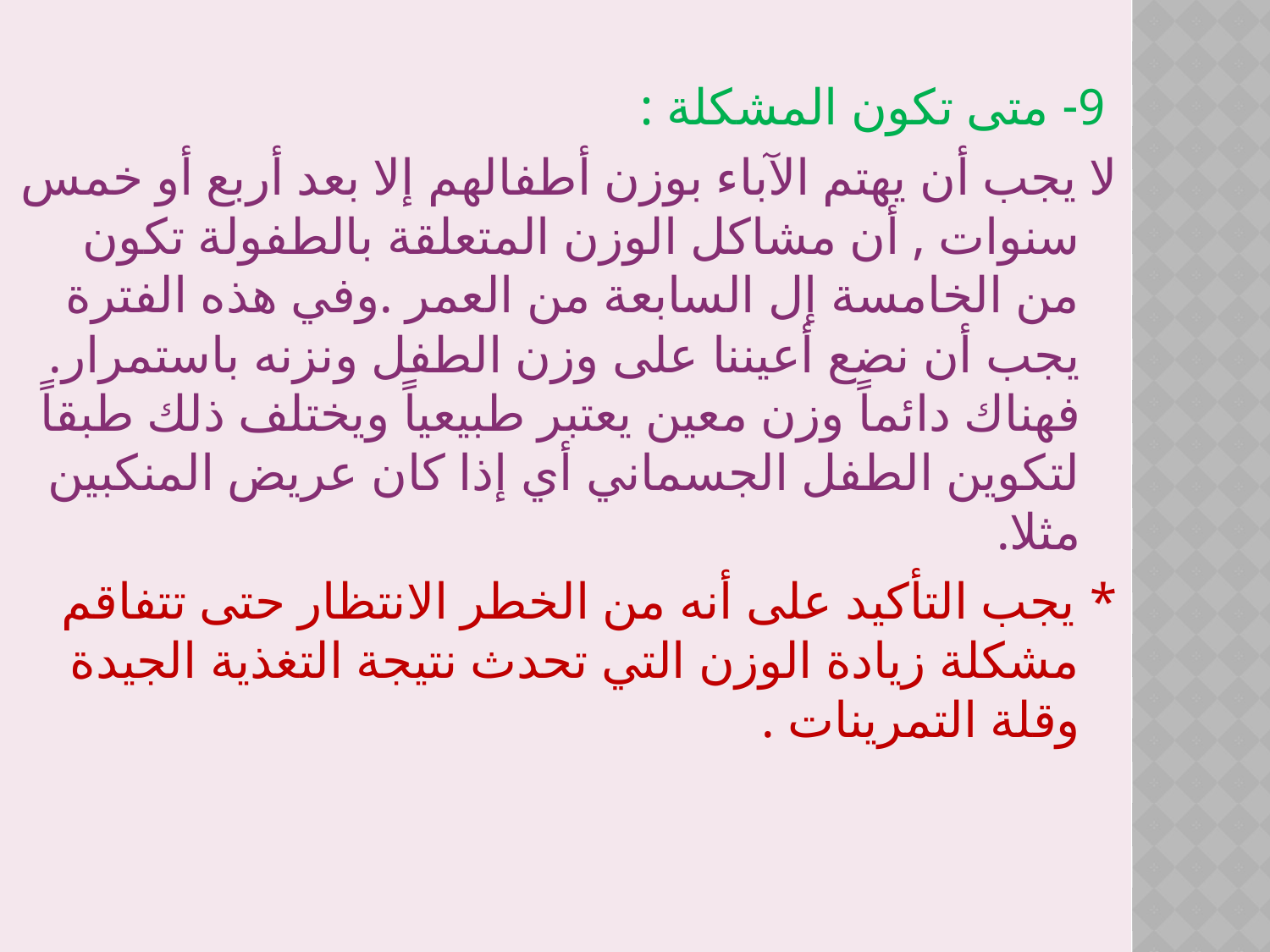

9- متى تكون المشكلة :
لا يجب أن يهتم الآباء بوزن أطفالهم إلا بعد أربع أو خمس سنوات , أن مشاكل الوزن المتعلقة بالطفولة تكون من الخامسة إل السابعة من العمر .وفي هذه الفترة يجب أن نضع أعيننا على وزن الطفل ونزنه باستمرار. فهناك دائماً وزن معين يعتبر طبيعياً ويختلف ذلك طبقاً لتكوين الطفل الجسماني أي إذا كان عريض المنكبين  مثلا.
* يجب التأكيد على أنه من الخطر الانتظار حتى تتفاقم مشكلة زيادة الوزن التي تحدث نتيجة التغذية الجيدة وقلة التمرينات .